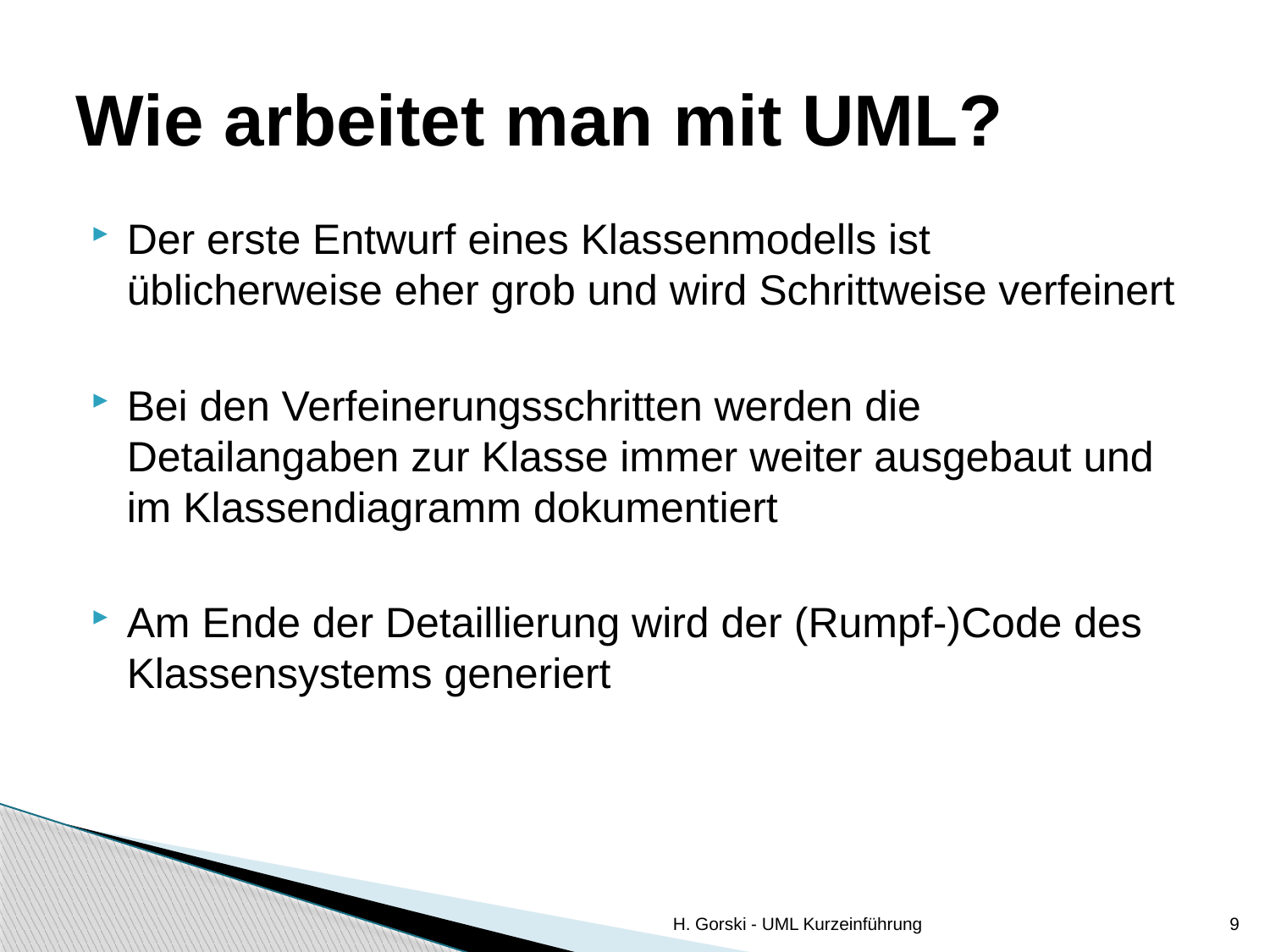

# Wie arbeitet man mit UML?
Der erste Entwurf eines Klassenmodells ist üblicherweise eher grob und wird Schrittweise verfeinert

Bei den Verfeinerungsschritten werden die Detailangaben zur Klasse immer weiter ausgebaut und im Klassendiagramm dokumentiert

Am Ende der Detaillierung wird der (Rumpf-)Code des Klassensystems generiert
H. Gorski - UML Kurzeinführung
9